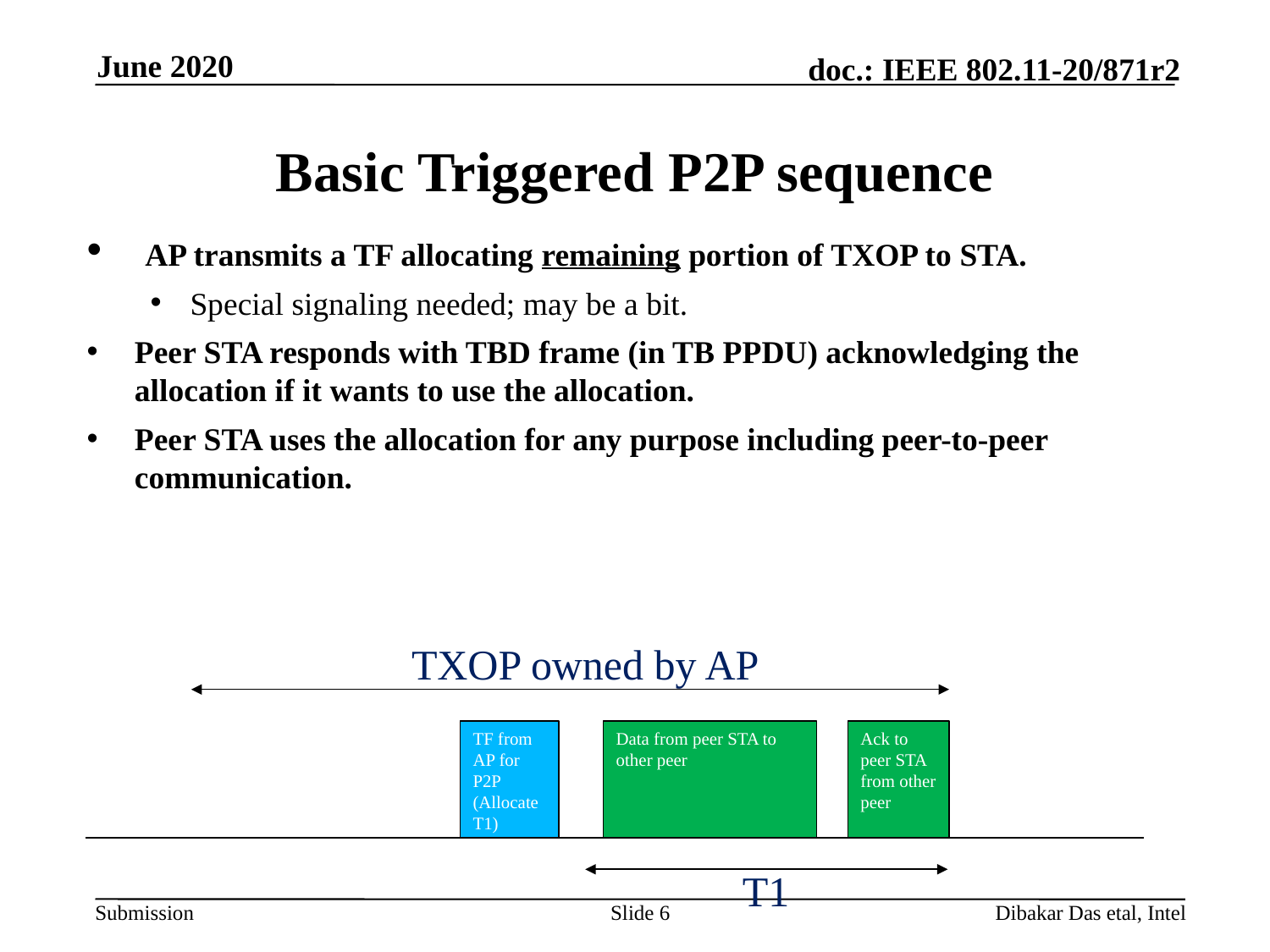

June 2020
# Basic Triggered P2P sequence
 AP transmits a TF allocating remaining portion of TXOP to STA.
Special signaling needed; may be a bit.
Peer STA responds with TBD frame (in TB PPDU) acknowledging the allocation if it wants to use the allocation.
Peer STA uses the allocation for any purpose including peer-to-peer communication.

TXOP owned by AP
Data from peer STA to other peer
Ack to peer STA from other peer
TF from AP for P2P (Allocate T1)
T1
Slide 6
Dibakar Das etal, Intel